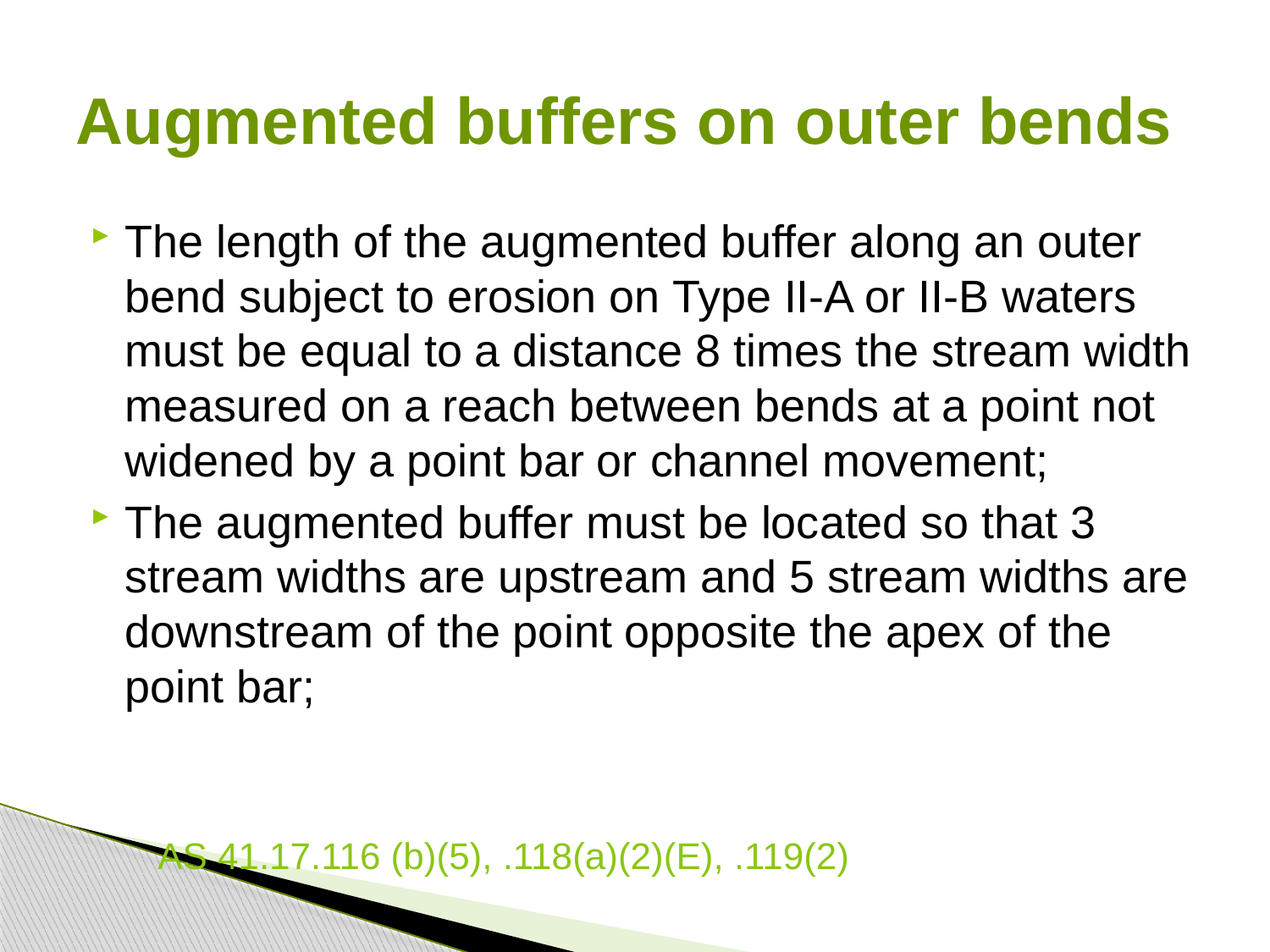

# Augmented buffers on outer bends
The length of the augmented buffer along an outer bend subject to erosion on Type II-A or II-B waters must be equal to a distance 8 times the stream width measured on a reach between bends at a point not widened by a point bar or channel movement;
The augmented buffer must be located so that 3 stream widths are upstream and 5 stream widths are downstream of the point opposite the apex of the point bar;

		      AS 41.17.116 (b)(5), .118(a)(2)(E), .119(2)